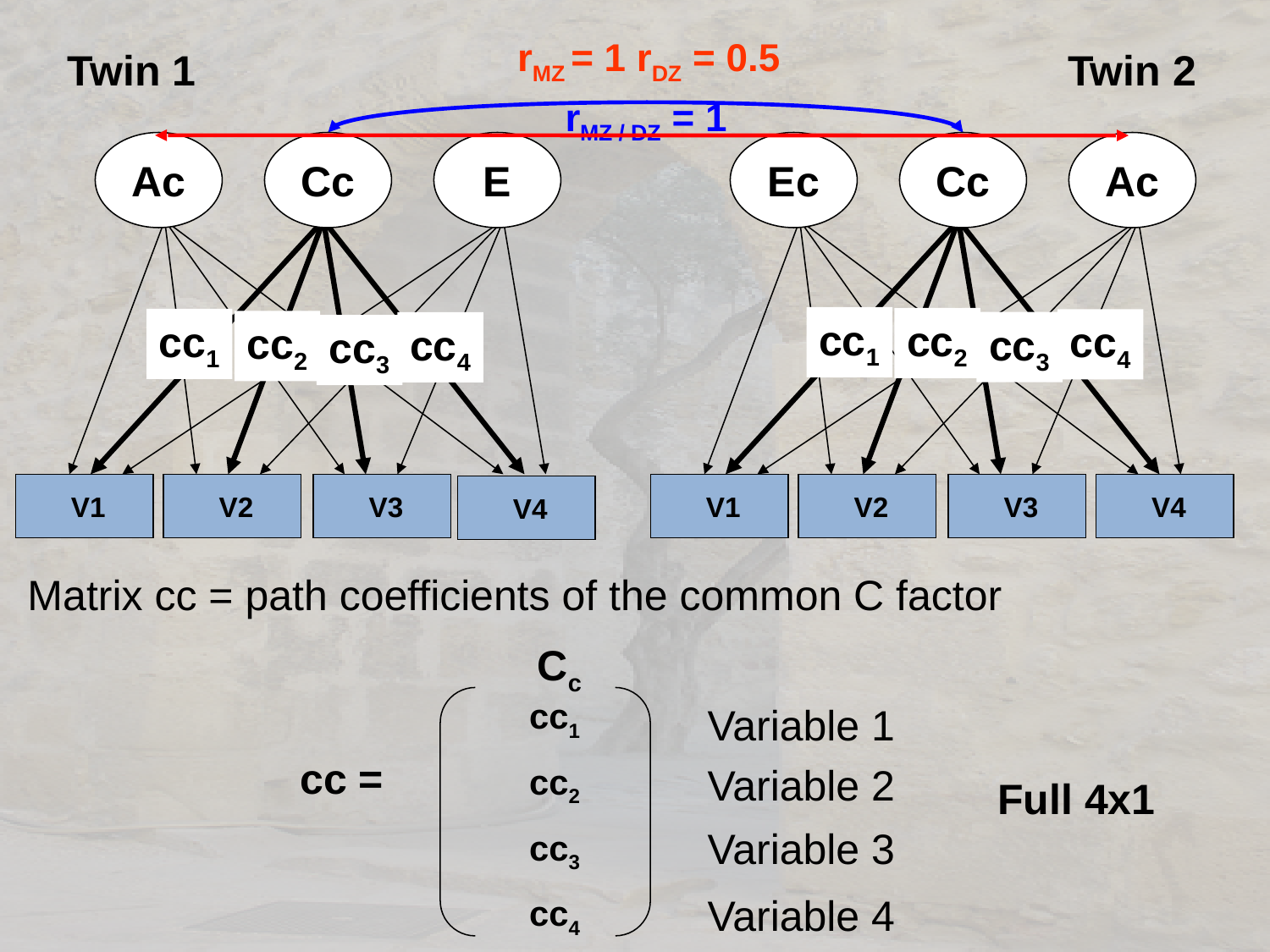

rMZ = 1 rDZ = 0.5
Twin 1
Twin 2
rMZ / DZ = 1
Ac
Cc
E
Ec
Cc
Ac

cc1
cc2
cc4
cc3
cc1
cc2
cc4
cc3
 V2
 V3
 V2
 V3
 V4
 V1
 V1
 V4
Matrix cc = path coefficients of the common C factor
Cc

cc1
cc2
cc3
cc4
Variable 1
cc =
Variable 2
Full 4x1
Variable 3
Variable 4